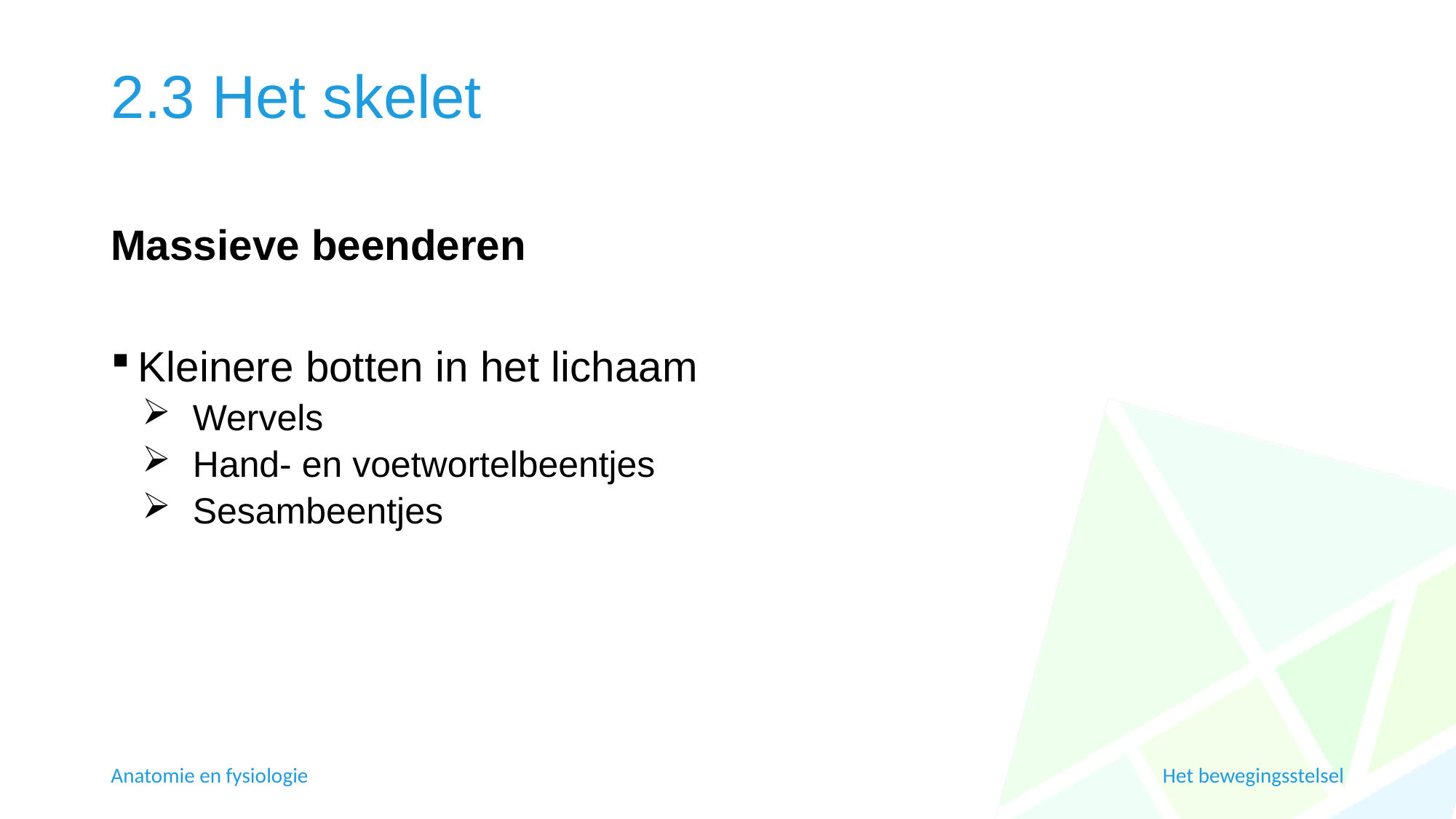

# 2.3 Het skelet
Massieve beenderen

Kleinere botten in het lichaam
Wervels
Hand- en voetwortelbeentjes
Sesambeentjes
Anatomie en fysiologie
Het bewegingsstelsel